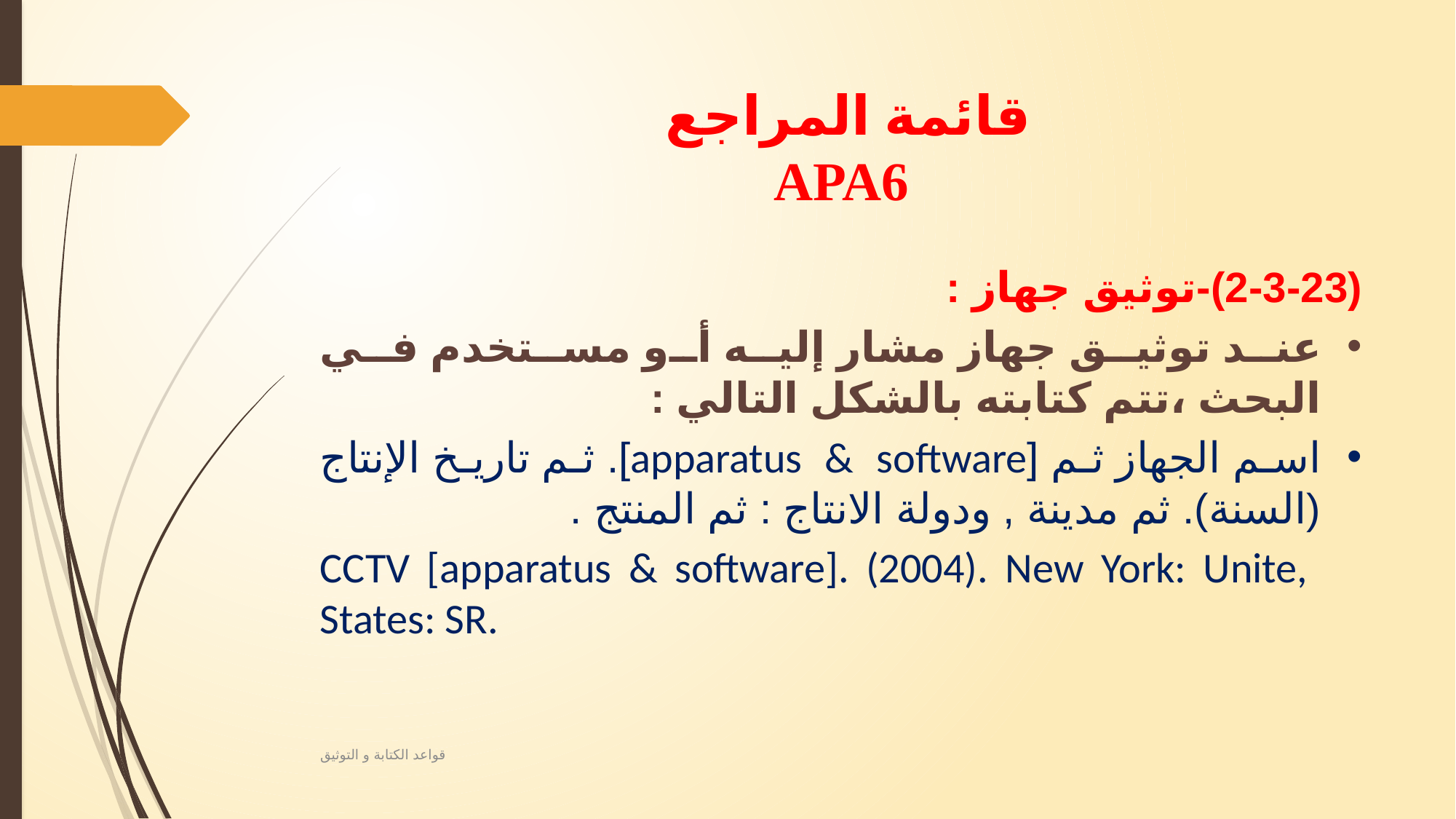

# قائمة المراجع APA6
(2-3-23)-توثيق جهاز :
عند توثيق جهاز مشار إليه أو مستخدم في البحث ،تتم كتابته بالشكل التالي :
اسم الجهاز ثم [apparatus & software]. ثم تاريخ الإنتاج (السنة). ثم مدينة , ودولة الانتاج : ثم المنتج .
CCTV [apparatus & software]. (2004). New York: Unite, 	States: SR.

قواعد الكتابة و التوثيق